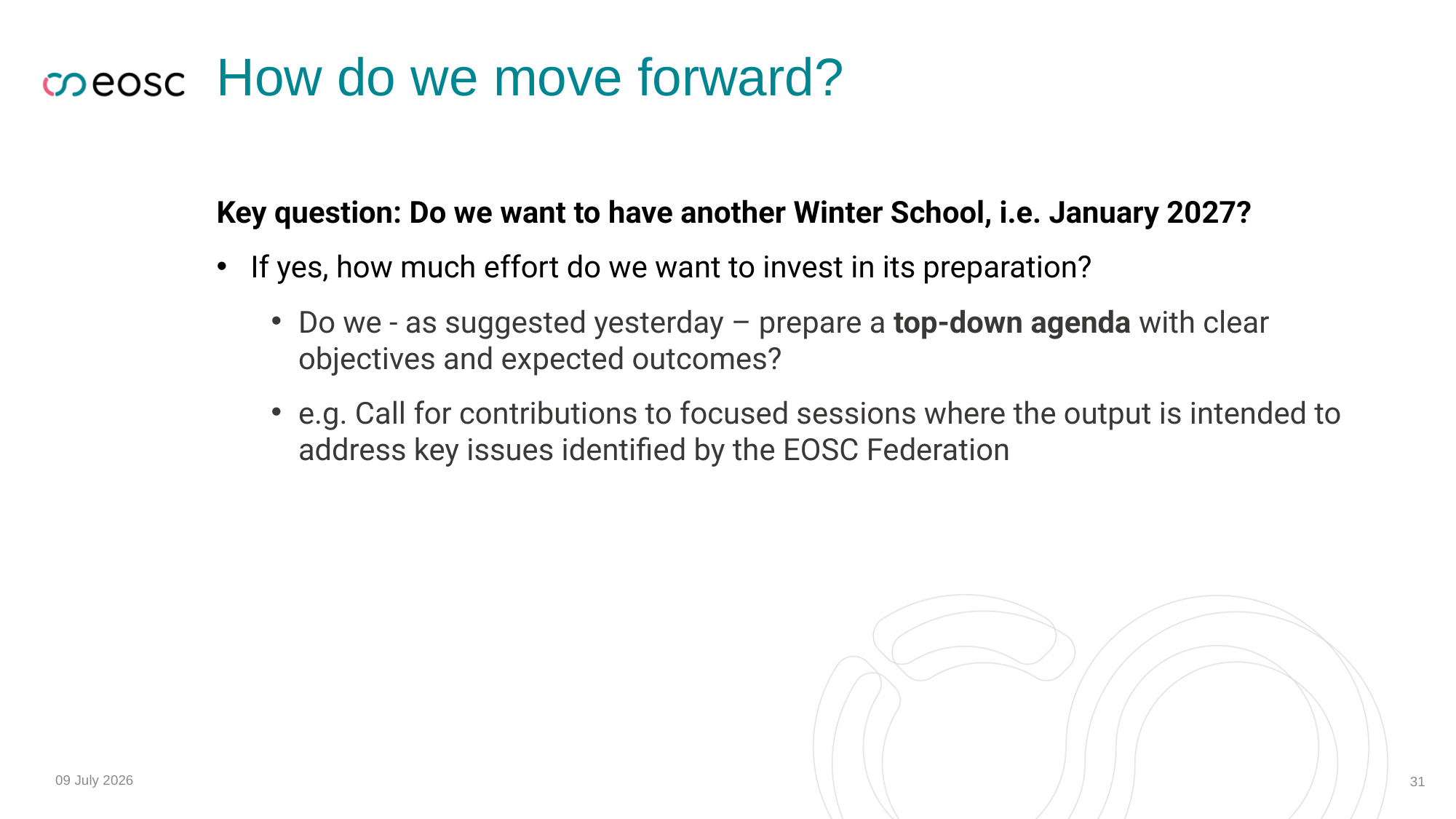

# How do we move forward?

Key question: Do we want to have another Winter School, i.e. January 2027?
If yes, how much effort do we want to invest in its preparation?
Do we - as suggested yesterday – prepare a top-down agenda with clear objectives and expected outcomes?
e.g. Call for contributions to focused sessions where the output is intended to address key issues identified by the EOSC Federation

09 July 2026
31